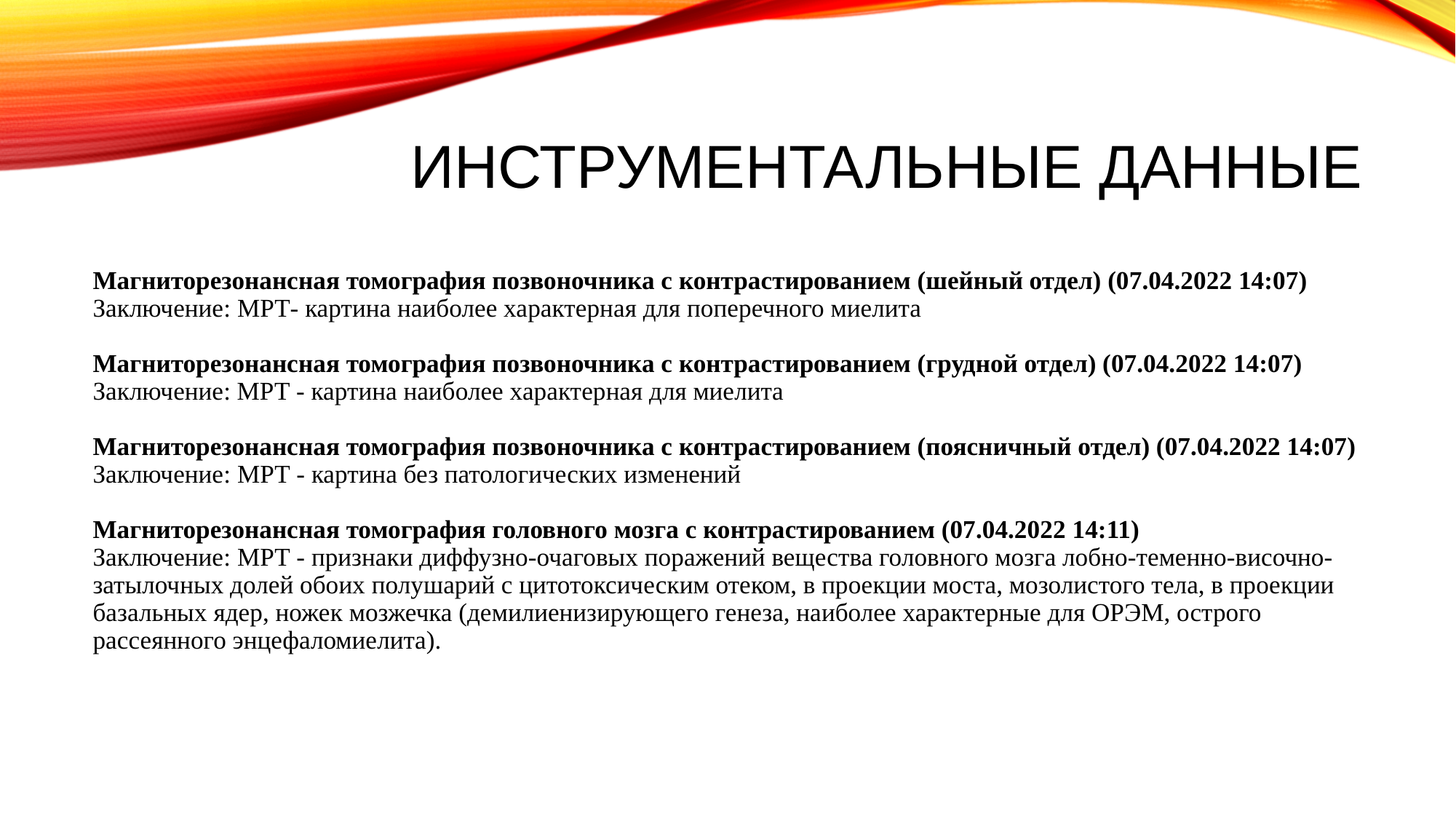

# Инструментальные данные
Магниторезонансная томография позвоночника с контрастированием (шейный отдел) (07.04.2022 14:07)
Заключение: МРТ- картина наиболее характерная для поперечного миелита
Магниторезонансная томография позвоночника с контрастированием (грудной отдел) (07.04.2022 14:07)
Заключение: МРТ - картина наиболее характерная для миелита
Магниторезонансная томография позвоночника с контрастированием (поясничный отдел) (07.04.2022 14:07)
Заключение: МРТ - картина без патологических изменений
Магниторезонансная томография головного мозга с контрастированием (07.04.2022 14:11)
Заключение: МРТ - признаки диффузно-очаговых поражений вещества головного мозга лобно-теменно-височно-затылочных долей обоих полушарий с цитотоксическим отеком, в проекции моста, мозолистого тела, в проекции базальных ядер, ножек мозжечка (демилиенизирующего генеза, наиболее характерные для ОРЭМ, острого рассеянного энцефаломиелита).